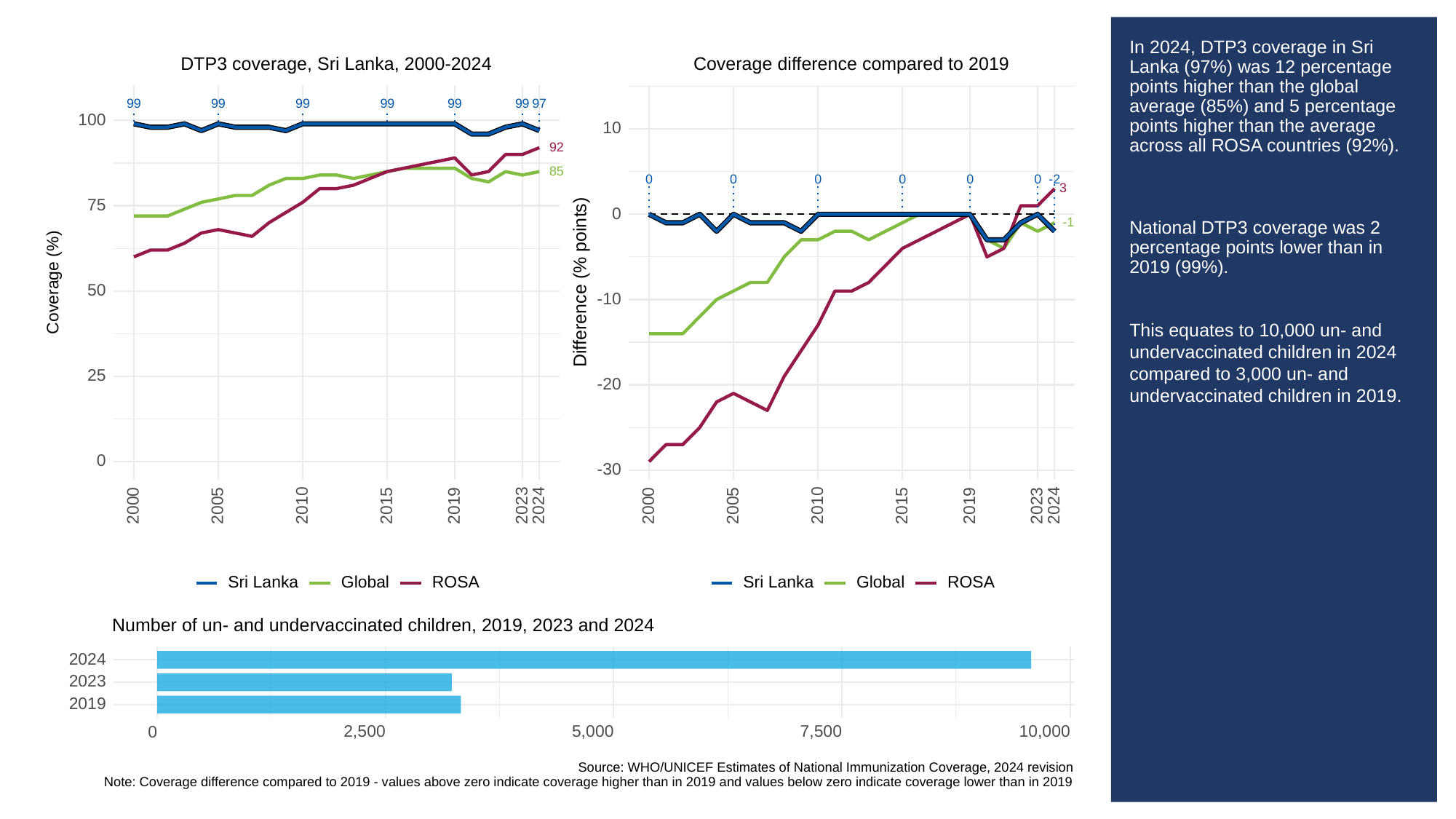

# In 2024, DTP3 coverage in Sri Lanka (97%) was 12 percentage points higher than the global average (85%) and 5 percentage points higher than the average across all ROSA countries (92%).

National DTP3 coverage was 2 percentage points lower than in 2019 (99%).

This equates to 10,000 un- and undervaccinated children in 2024 compared to 3,000 un- and undervaccinated children in 2019.

DTP3 coverage, Sri Lanka, 2000-2024
Coverage difference compared to 2019

99
99
99
99
99
99
97

100

10

92

85

0
0
0
0
0
0
-2

3

75

0

-1

Difference (% points)
Coverage (%)
50

-10

25

-20

0

-30

2023
2023
2000
2005
2010
2015
2019
2024
2000
2005
2010
2015
2019
2024
ROSA
ROSA
Sri Lanka
Global
Sri Lanka
Global

Number of un- and undervaccinated children, 2019, 2023 and 2024

2024

2023

2019

2,500
5,000
7,500
10,000
0
Source: WHO/UNICEF Estimates of National Immunization Coverage, 2024 revision
Note: Coverage difference compared to 2019 - values above zero indicate coverage higher than in 2019 and values below zero indicate coverage lower than in 2019